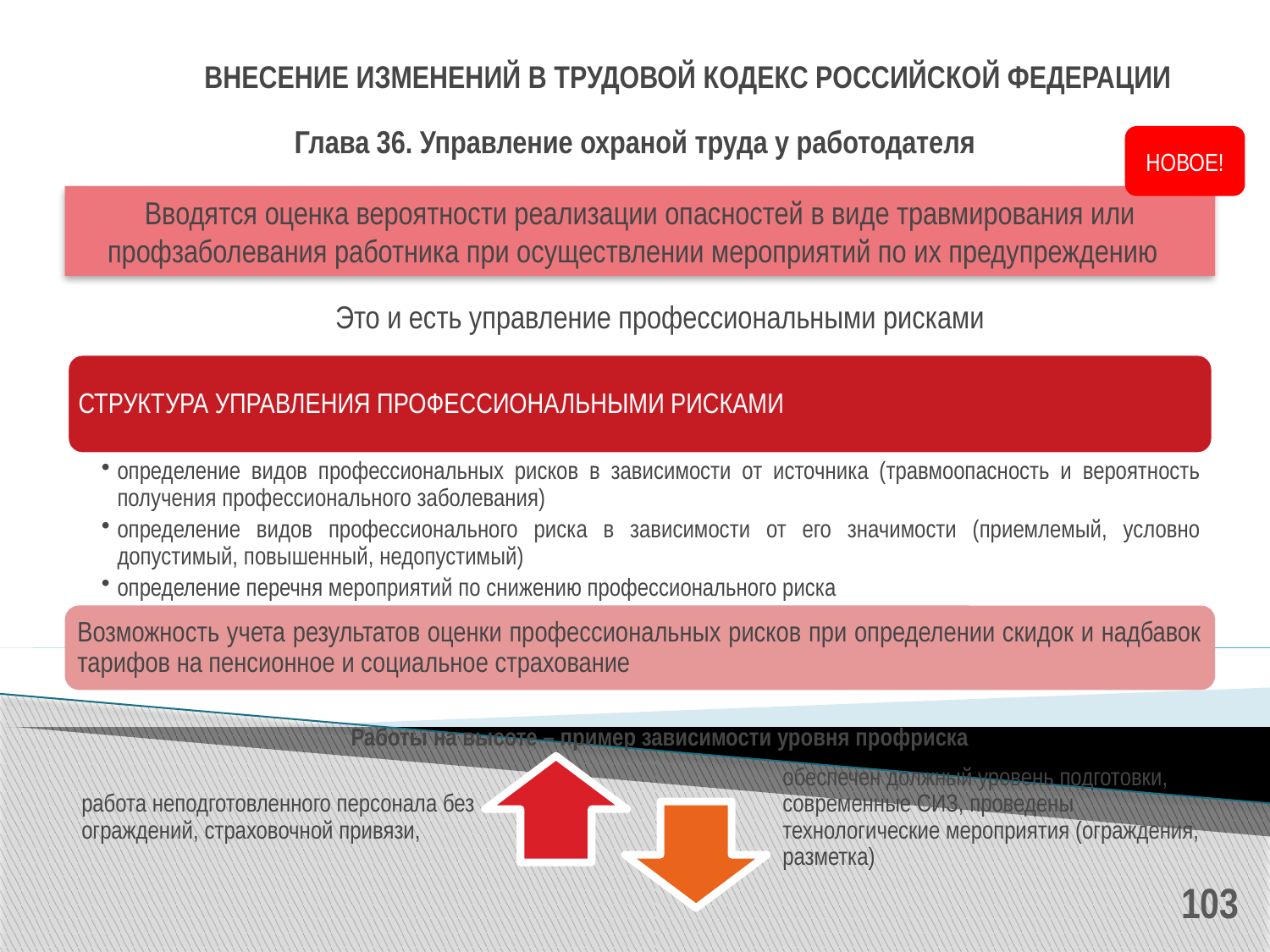

# ВНЕСЕНИЕ ИЗМЕНЕНИЙ В ТРУДОВОЙ КОДЕКС РОССИЙСКОЙ ФЕДЕРАЦИИ
Глава 36. Управление охраной труда у работодателя
НОВОЕ!
Вводятся оценка вероятности реализации опасностей в виде травмирования или профзаболевания работника при осуществлении мероприятий по их предупреждению
Это и есть управление профессиональными рисками
СТРУКТУРА УПРАВЛЕНИЯ ПРОФЕССИОНАЛЬНЫМИ РИСКАМИ
определение видов профессиональных рисков в зависимости от источника (травмоопасность и вероятность получения профессионального заболевания)
определение видов профессионального риска в зависимости от его значимости (приемлемый, условно допустимый, повышенный, недопустимый)
определение перечня мероприятий по снижению профессионального риска
Возможность учета результатов оценки профессиональных рисков при определении скидок и надбавок тарифов на пенсионное и социальное страхование
работа неподготовленного персонала без ограждений, страховочной привязи,
обеспечен должный уровень подготовки, современные СИЗ, проведены технологические мероприятия (ограждения, разметка)
Работы на высоте – пример зависимости уровня профриска
103